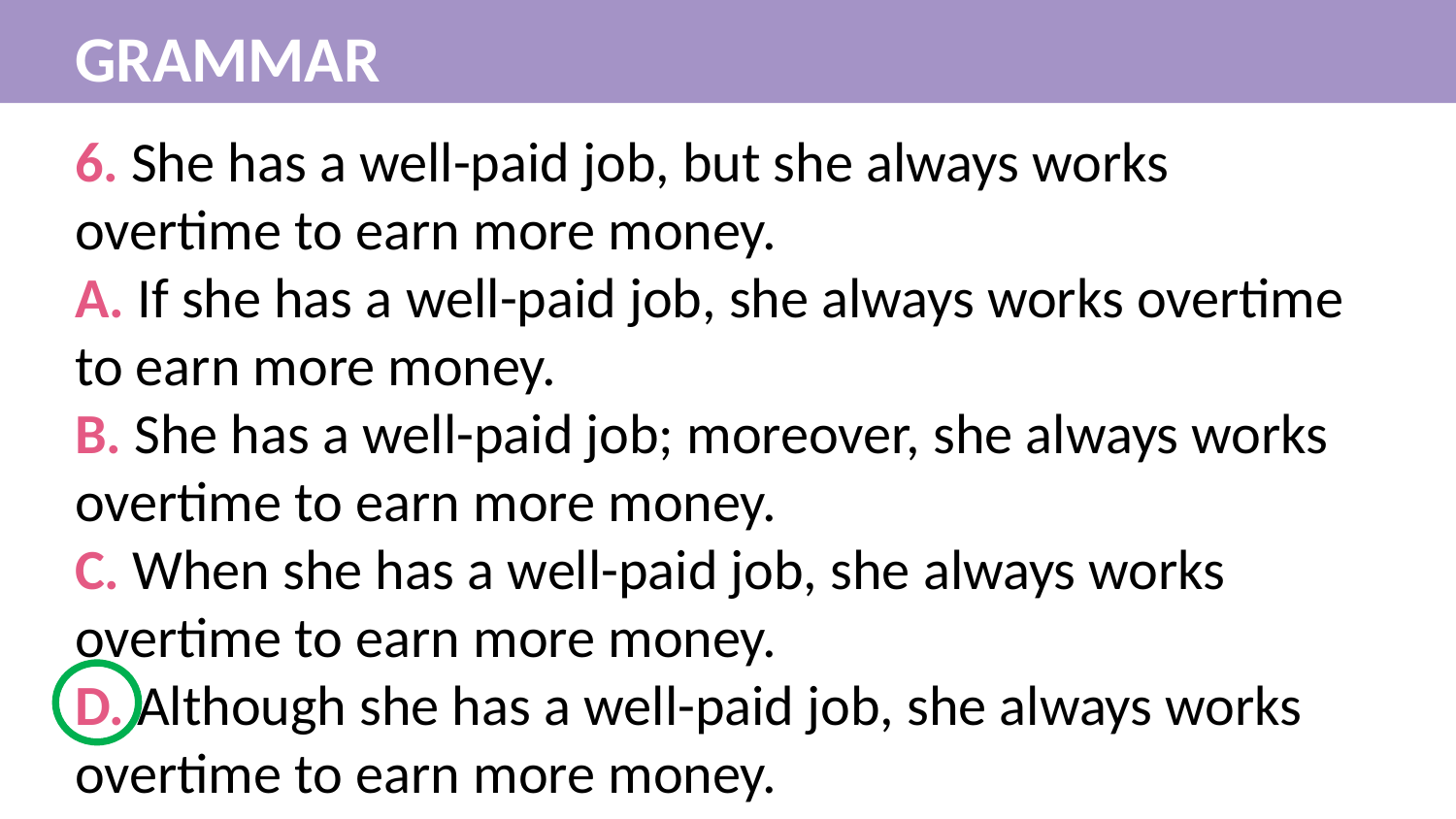

GRAMMAR
6. She has a well-paid job, but she always works overtime to earn more money.
A. If she has a well-paid job, she always works overtime to earn more money.
B. She has a well-paid job; moreover, she always works overtime to earn more money.
C. When she has a well-paid job, she always works overtime to earn more money.
D. Although she has a well-paid job, she always works overtime to earn more money.